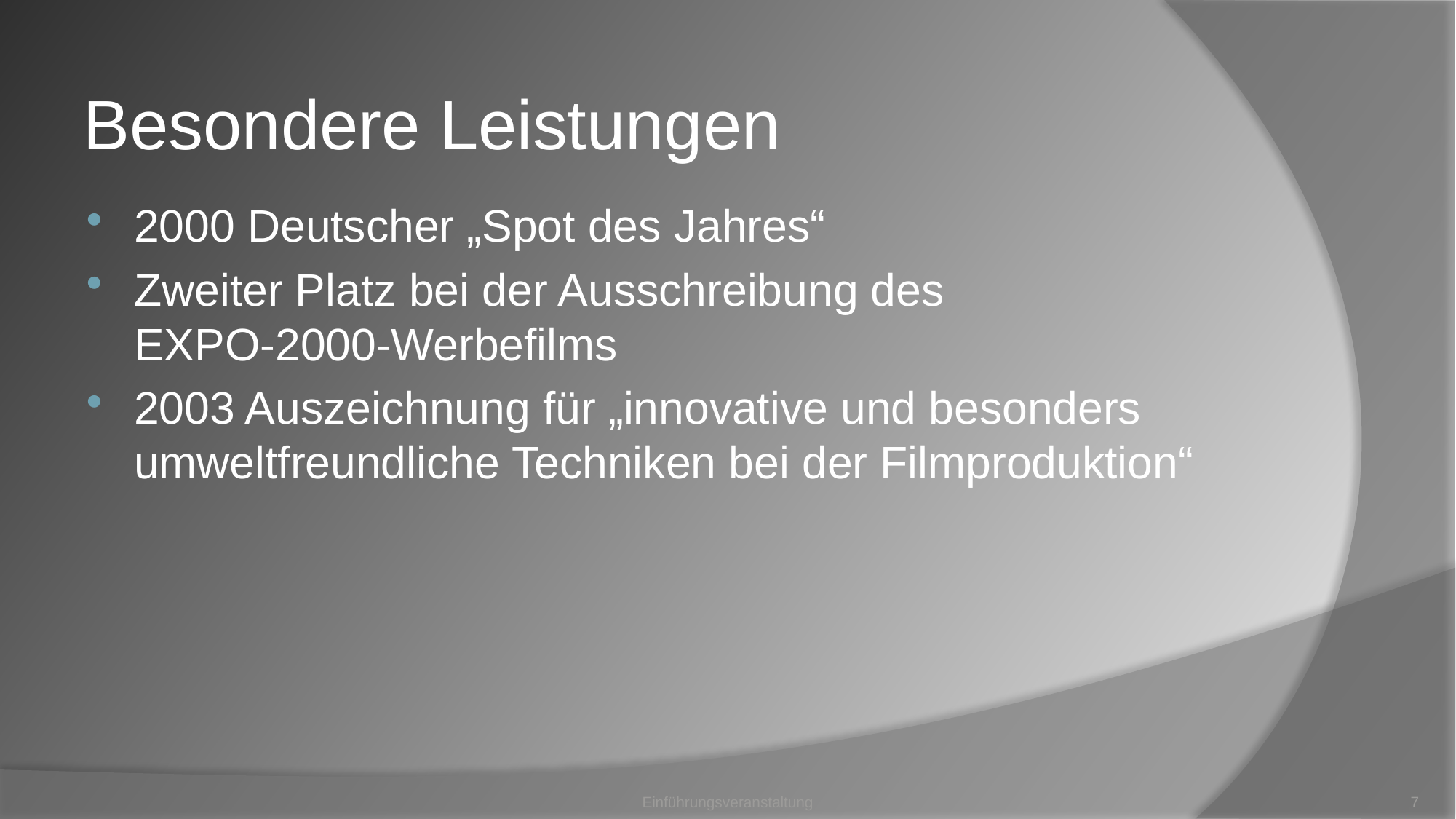

# Besondere Leistungen
2000 Deutscher „Spot des Jahres“
Zweiter Platz bei der Ausschreibung des
EXPO-2000-Werbefilms
2003 Auszeichnung für „innovative und besonders umweltfreundliche Techniken bei der Filmproduktion“
Einführungsveranstaltung
7